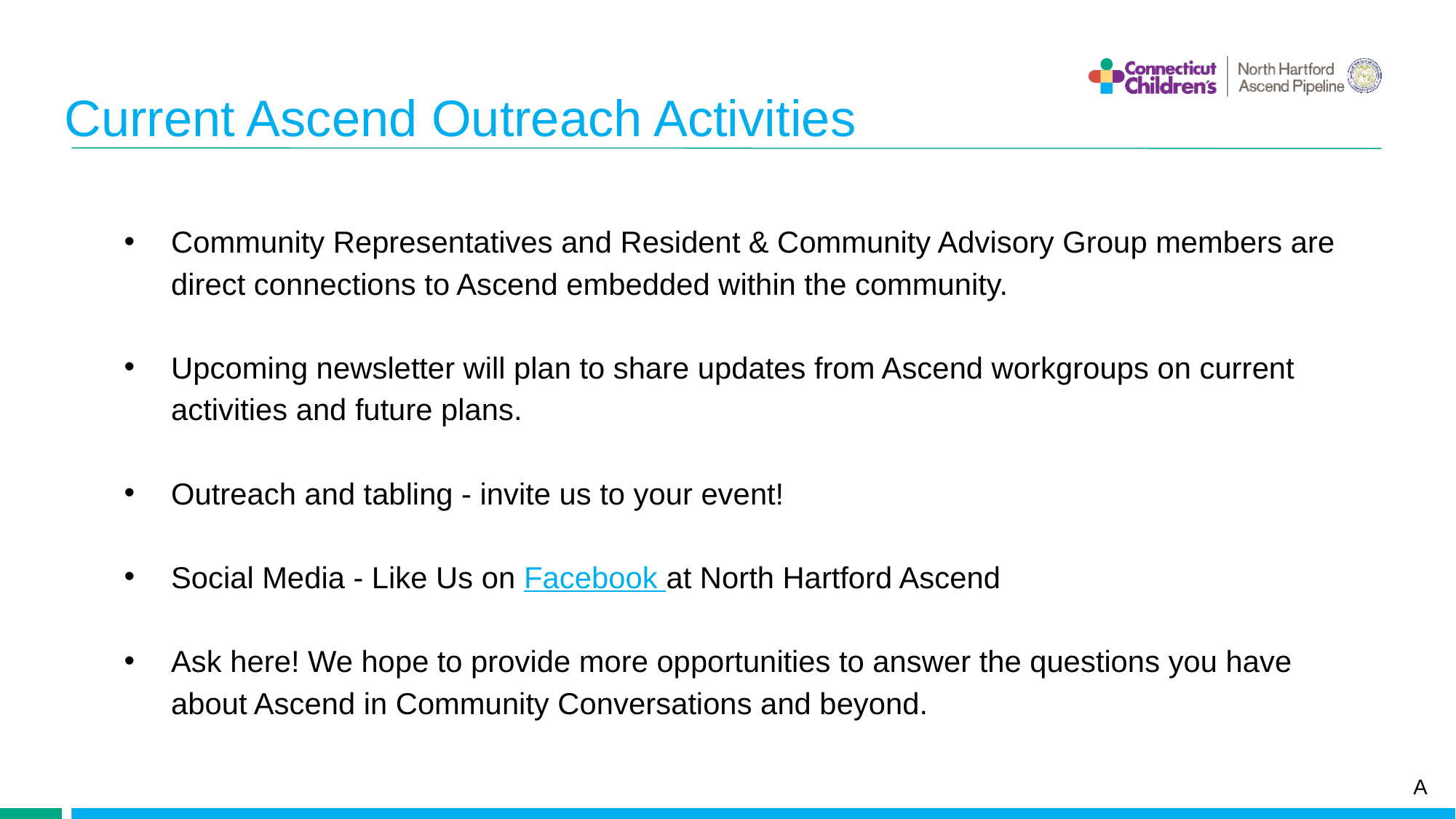

# Current Ascend Outreach Activities
Community Representatives and Resident & Community Advisory Group members are direct connections to Ascend embedded within the community.

Upcoming newsletter will plan to share updates from Ascend workgroups on current activities and future plans.

Outreach and tabling - invite us to your event!

Social Media - Like Us on Facebook at North Hartford Ascend

Ask here! We hope to provide more opportunities to answer the questions you have about Ascend in Community Conversations and beyond.
A